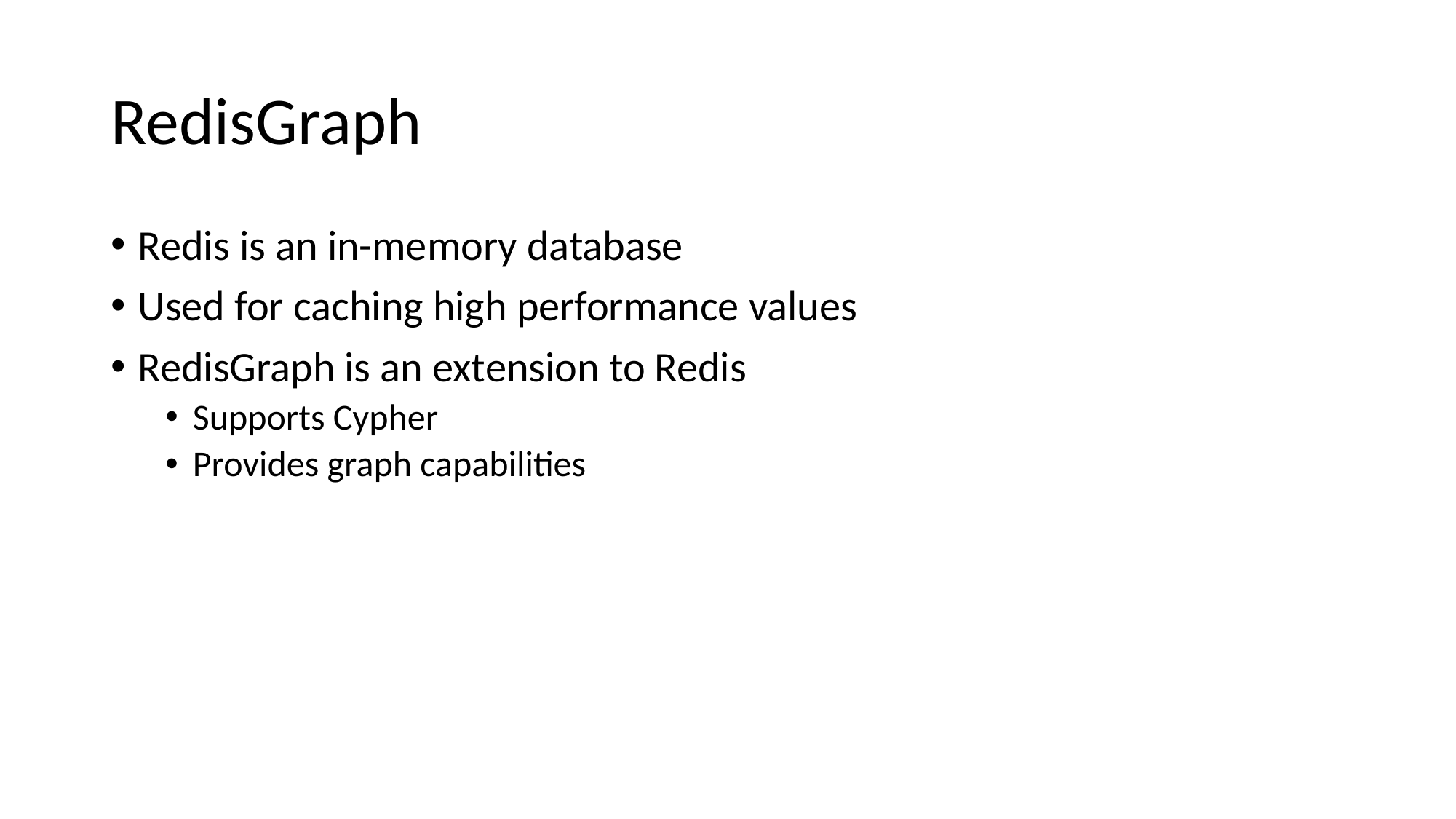

# RedisGraph
Redis is an in-memory database
Used for caching high performance values
RedisGraph is an extension to Redis
Supports Cypher
Provides graph capabilities